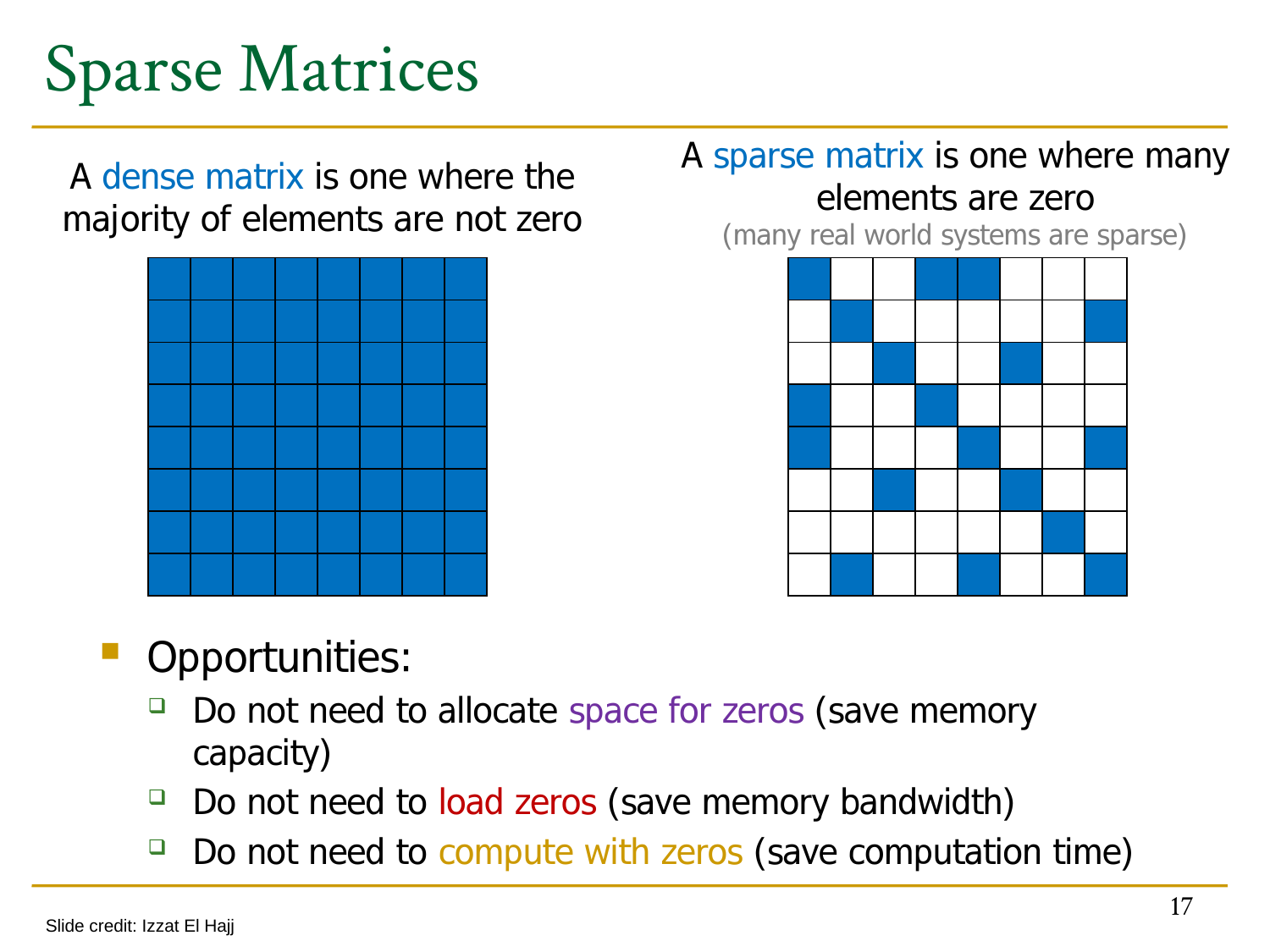

# Sparse Matrices
A sparse matrix is one where many elements are zero
(many real world systems are sparse)
A dense matrix is one where the majority of elements are not zero
|  |  |  |  |  |  |  |  |
| --- | --- | --- | --- | --- | --- | --- | --- |
|  |  |  |  |  |  |  |  |
|  |  |  |  |  |  |  |  |
|  |  |  |  |  |  |  |  |
|  |  |  |  |  |  |  |  |
|  |  |  |  |  |  |  |  |
|  |  |  |  |  |  |  |  |
|  |  |  |  |  |  |  |  |
|  |  |  |  |  |  |  |  |
| --- | --- | --- | --- | --- | --- | --- | --- |
|  |  |  |  |  |  |  |  |
|  |  |  |  |  |  |  |  |
|  |  |  |  |  |  |  |  |
|  |  |  |  |  |  |  |  |
|  |  |  |  |  |  |  |  |
|  |  |  |  |  |  |  |  |
|  |  |  |  |  |  |  |  |
Opportunities:
Do not need to allocate space for zeros (save memory capacity)
Do not need to load zeros (save memory bandwidth)
Do not need to compute with zeros (save computation time)
17
Slide credit: Izzat El Hajj